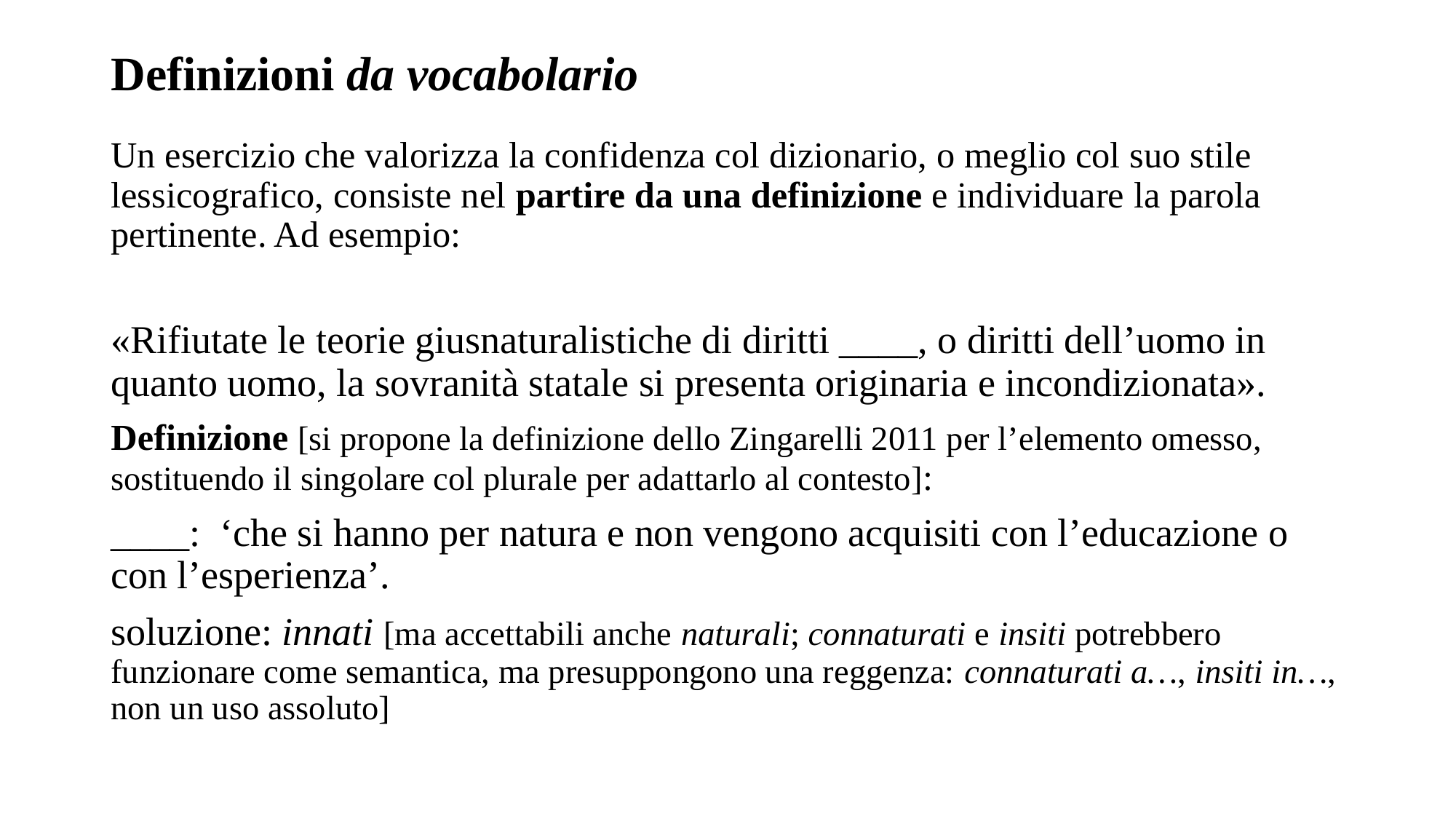

# Definizioni da vocabolario
Un esercizio che valorizza la confidenza col dizionario, o meglio col suo stile lessicografico, consiste nel partire da una definizione e individuare la parola pertinente. Ad esempio:

«Rifiutate le teorie giusnaturalistiche di diritti ____, o diritti dell’uomo in quanto uomo, la sovranità statale si presenta originaria e incondizionata».
Definizione [si propone la definizione dello Zingarelli 2011 per l’elemento omesso, sostituendo il singolare col plurale per adattarlo al contesto]:
____:  ‘che si hanno per natura e non vengono acquisiti con l’educazione o con l’esperienza’.
soluzione: innati [ma accettabili anche naturali; connaturati e insiti potrebbero funzionare come semantica, ma presuppongono una reggenza: connaturati a…, insiti in…, non un uso assoluto]